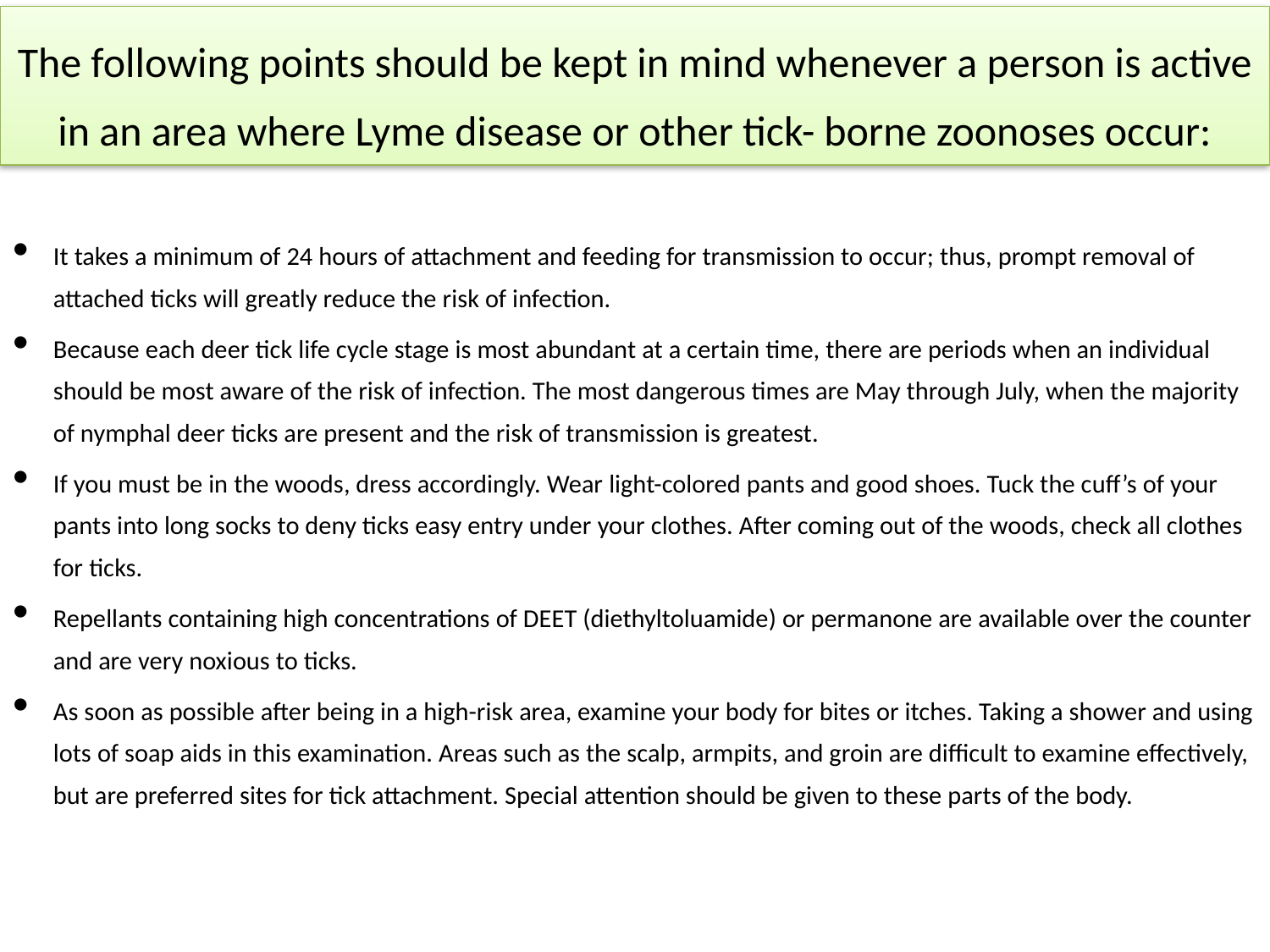

# The following points should be kept in mind whenever a person is active in an area where Lyme disease or other tick- borne zoonoses occur:
It takes a minimum of 24 hours of attachment and feeding for transmission to occur; thus, prompt removal of attached ticks will greatly reduce the risk of infection.
Because each deer tick life cycle stage is most abundant at a certain time, there are periods when an individual should be most aware of the risk of infection. The most dangerous times are May through July, when the majority of nymphal deer ticks are present and the risk of transmission is greatest.
If you must be in the woods, dress accordingly. Wear light-colored pants and good shoes. Tuck the cuff’s of your pants into long socks to deny ticks easy entry under your clothes. After coming out of the woods, check all clothes for ticks.
Repellants containing high concentrations of DEET (diethyltoluamide) or permanone are available over the counter and are very noxious to ticks.
As soon as possible after being in a high-risk area, examine your body for bites or itches. Taking a shower and using lots of soap aids in this examination. Areas such as the scalp, armpits, and groin are difficult to examine effectively, but are preferred sites for tick attachment. Special attention should be given to these parts of the body.